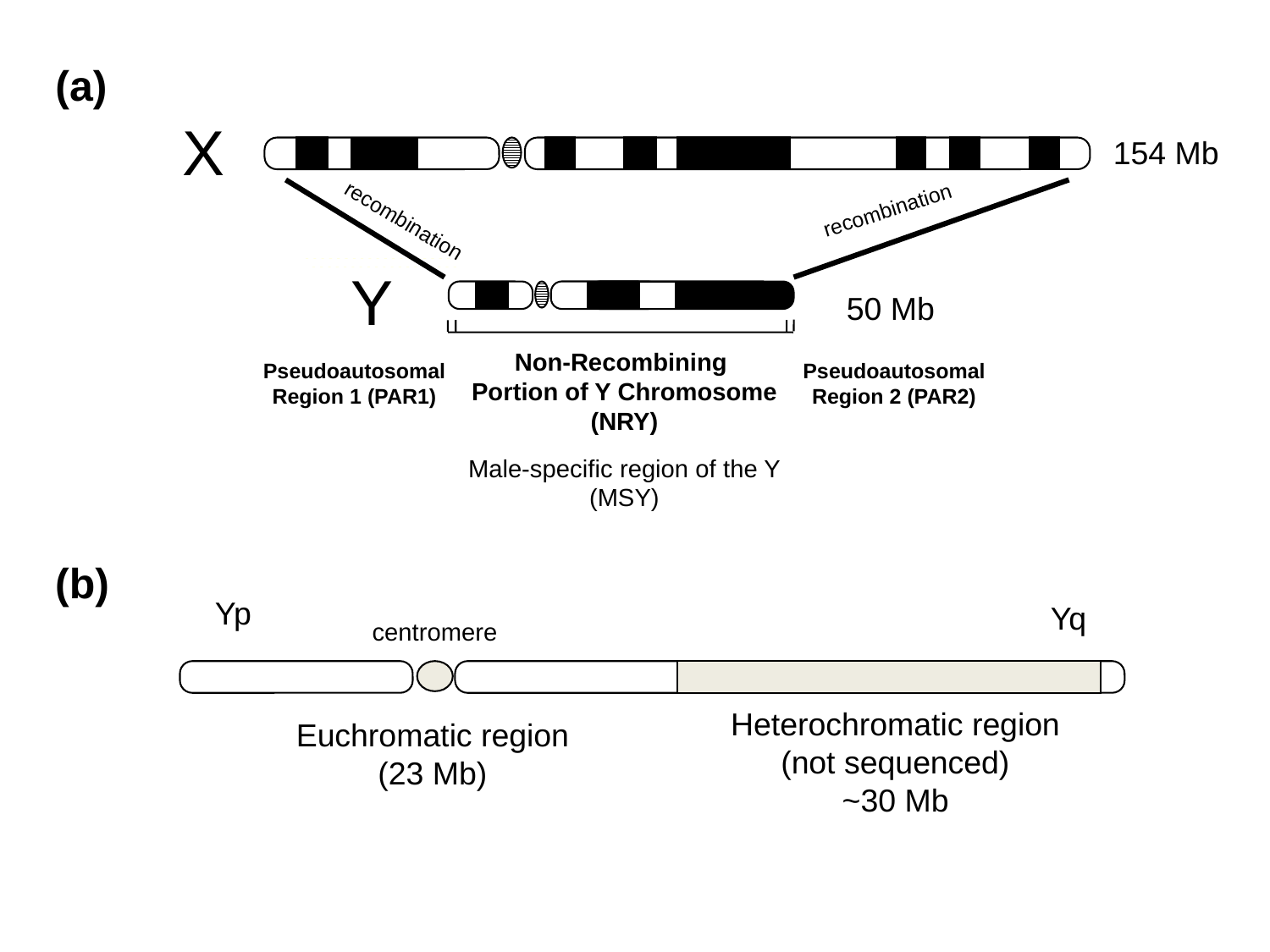

(a)
X
154 Mb

recombination
recombination
Y

50 Mb

Non-Recombining
Portion of Y Chromosome
(NRY)
Pseudoautosomal Region 1 (PAR1)
Pseudoautosomal Region 2 (PAR2)
Male-specific region of the Y (MSY)
(b)
Yp
Yq
centromere

Heterochromatic region (not sequenced)
~30 Mb
Euchromatic region
(23 Mb)